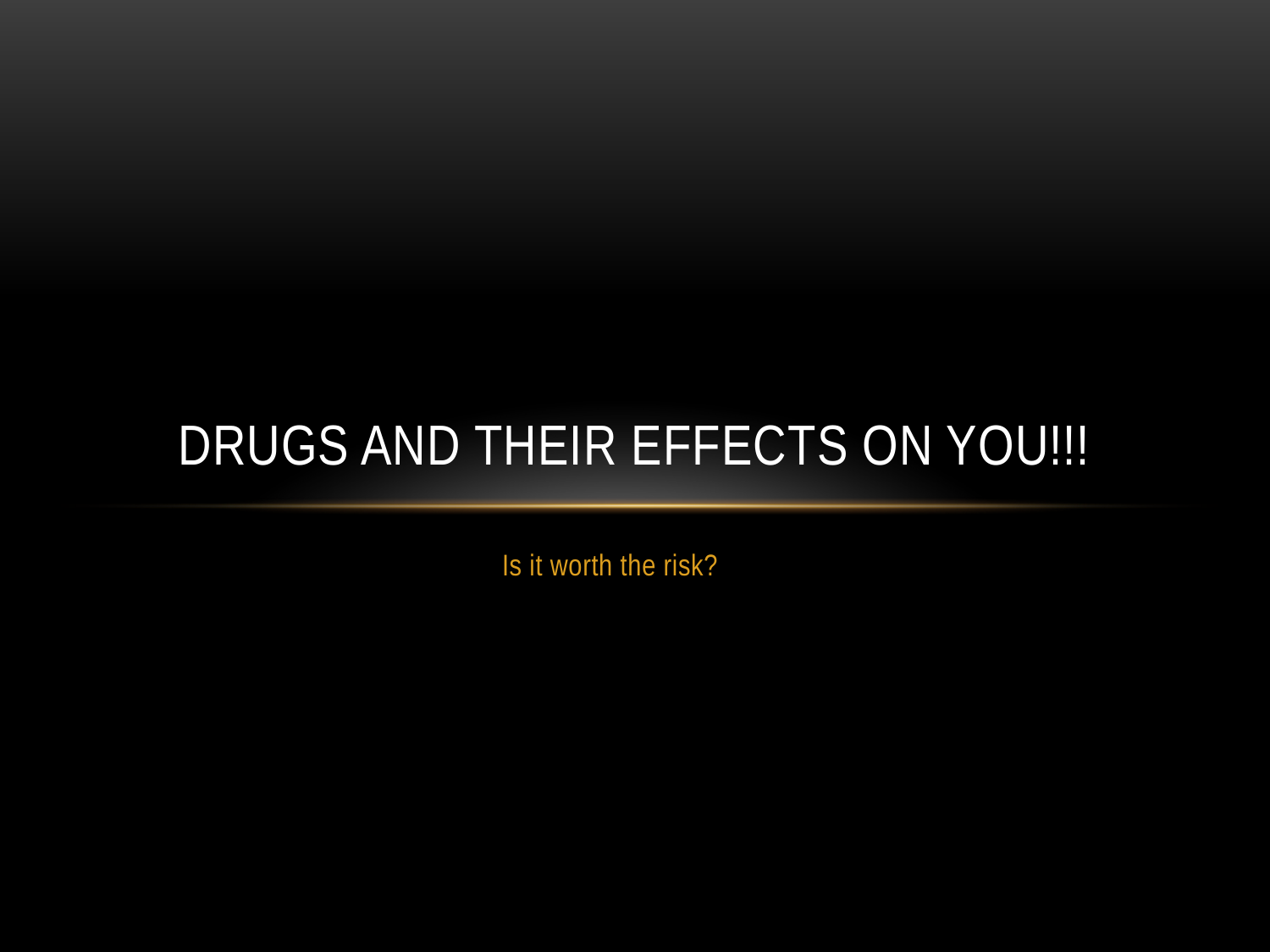

# Drugs and their Effects on YOU!!!
Is it worth the risk?